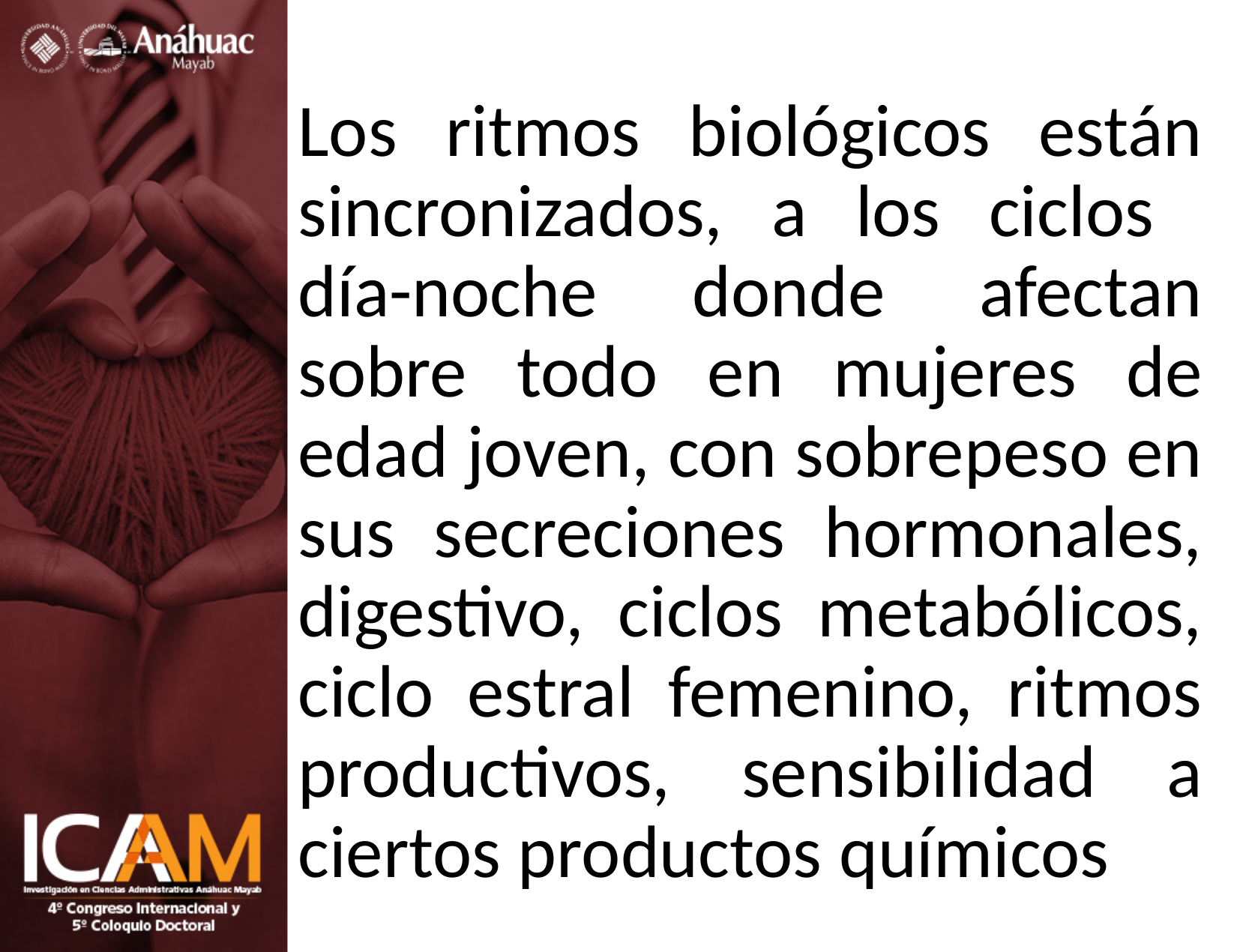

# Los ritmos biológicos están sincronizados, a los ciclos día-noche donde afectan sobre todo en mujeres de edad joven, con sobrepeso en sus secreciones hormonales, digestivo, ciclos metabólicos, ciclo estral femenino, ritmos productivos, sensibilidad a ciertos productos químicos